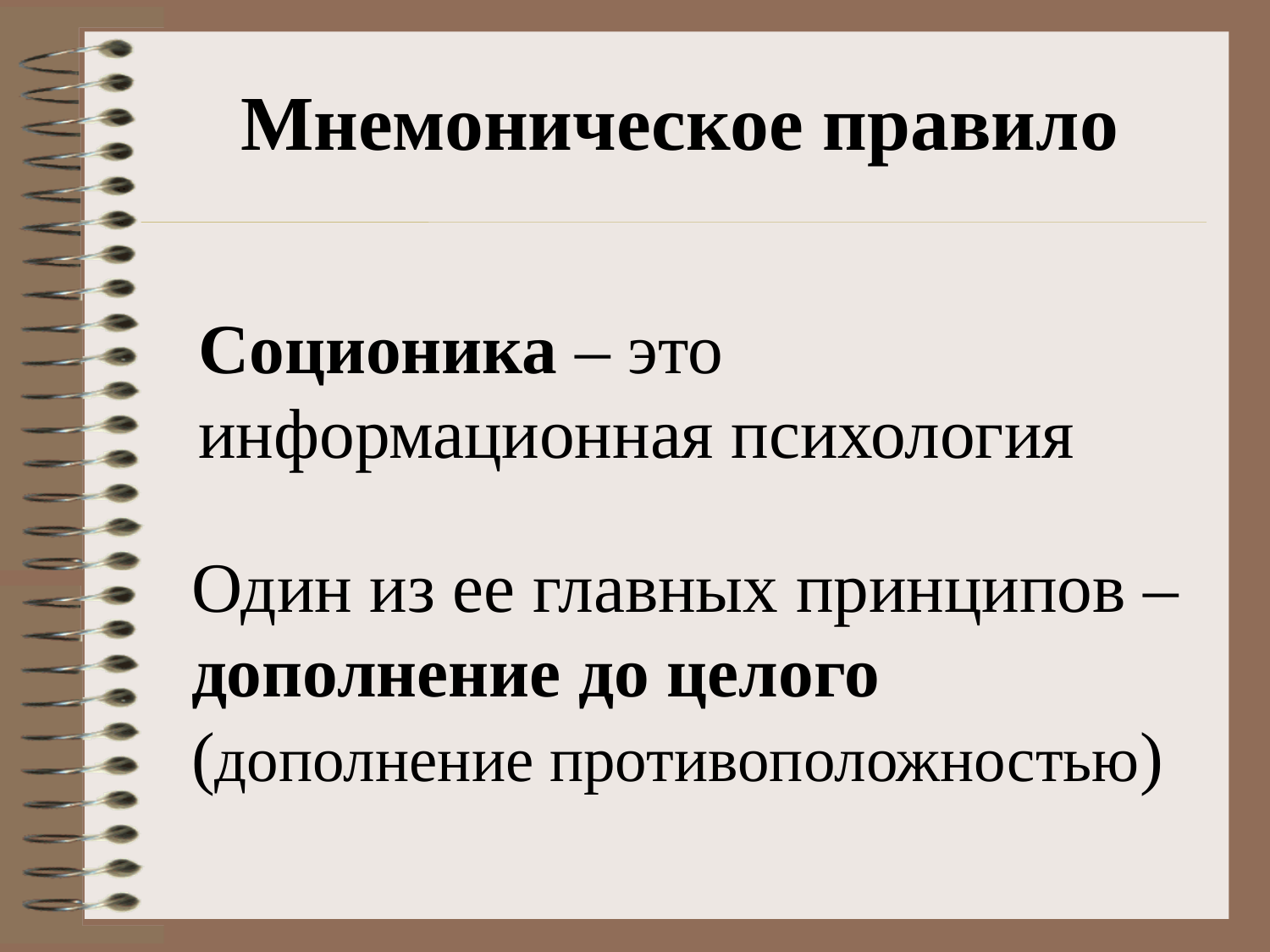

Мнемоническое правило
Соционика – это информационная психология
Один из ее главных принципов – дополнение до целого (дополнение противоположностью)